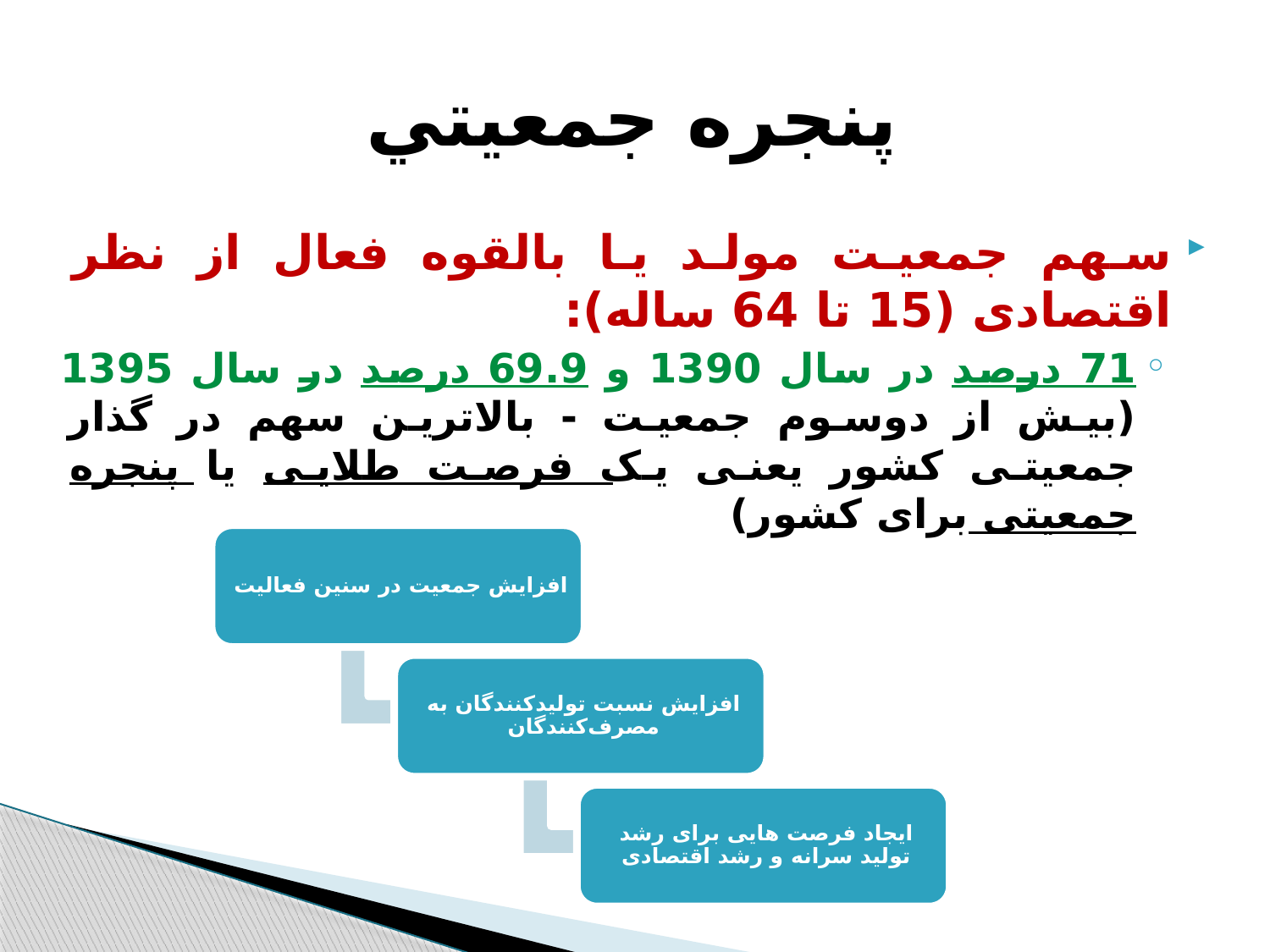

# پنجره جمعيتي
سهم جمعیت مولد یا بالقوه فعال از نظر اقتصادی (15 تا 64 ساله):
71 درصد در سال 1390 و 69.9 درصد در سال 1395 (بیش از دوسوم جمعیت - بالاترین سهم در گذار جمعیتی کشور یعنی یک فرصت طلایی یا پنجره جمعیتی برای کشور)
افزایش جمعیت در سنین فعالیت
افزایش نسبت تولید‌کنندگان به مصرف‌کنندگان
ایجاد فرصت هایی برای رشد تولید سرانه و رشد اقتصادی